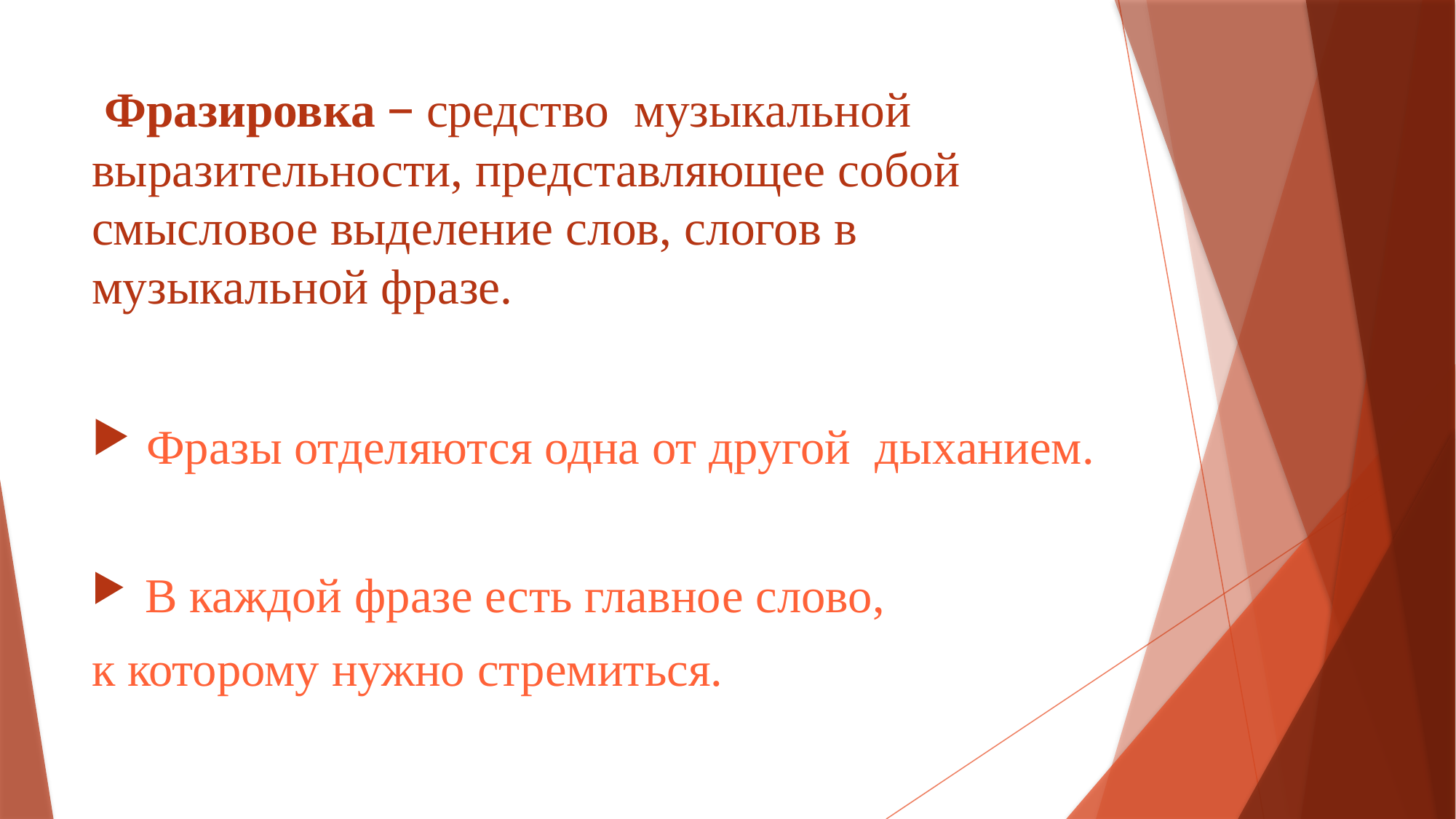

# Фразировка – средство  музыкальной выразительности, представляющее собой смысловое выделение слов, слогов в музыкальной фразе.

 Фразы отделяются одна от другой  дыханием.

 В каждой фразе есть главное слово,
к которому нужно стремиться.